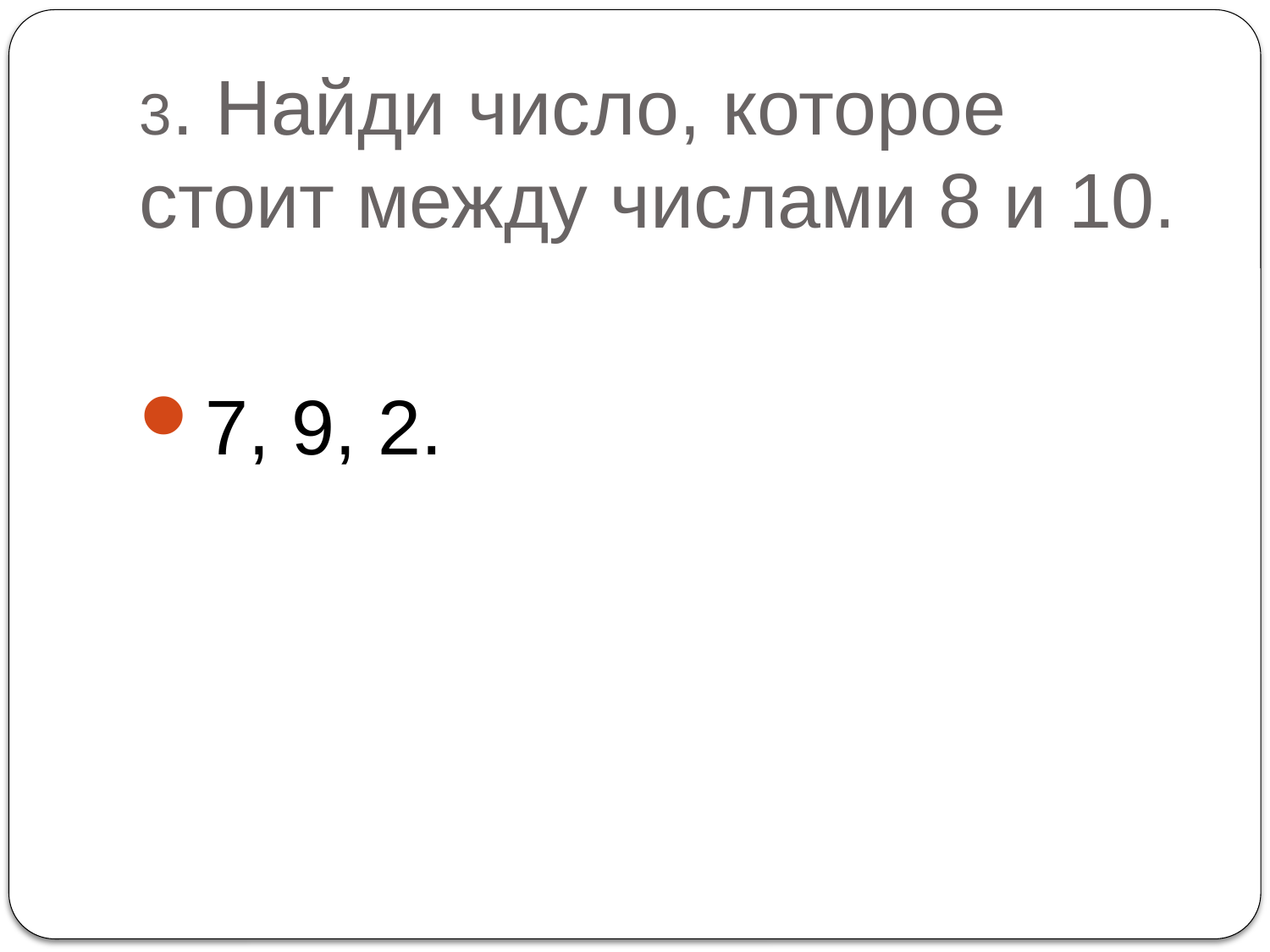

# 3. Найди число, которое стоит между числами 8 и 10.

7, 9, 2.